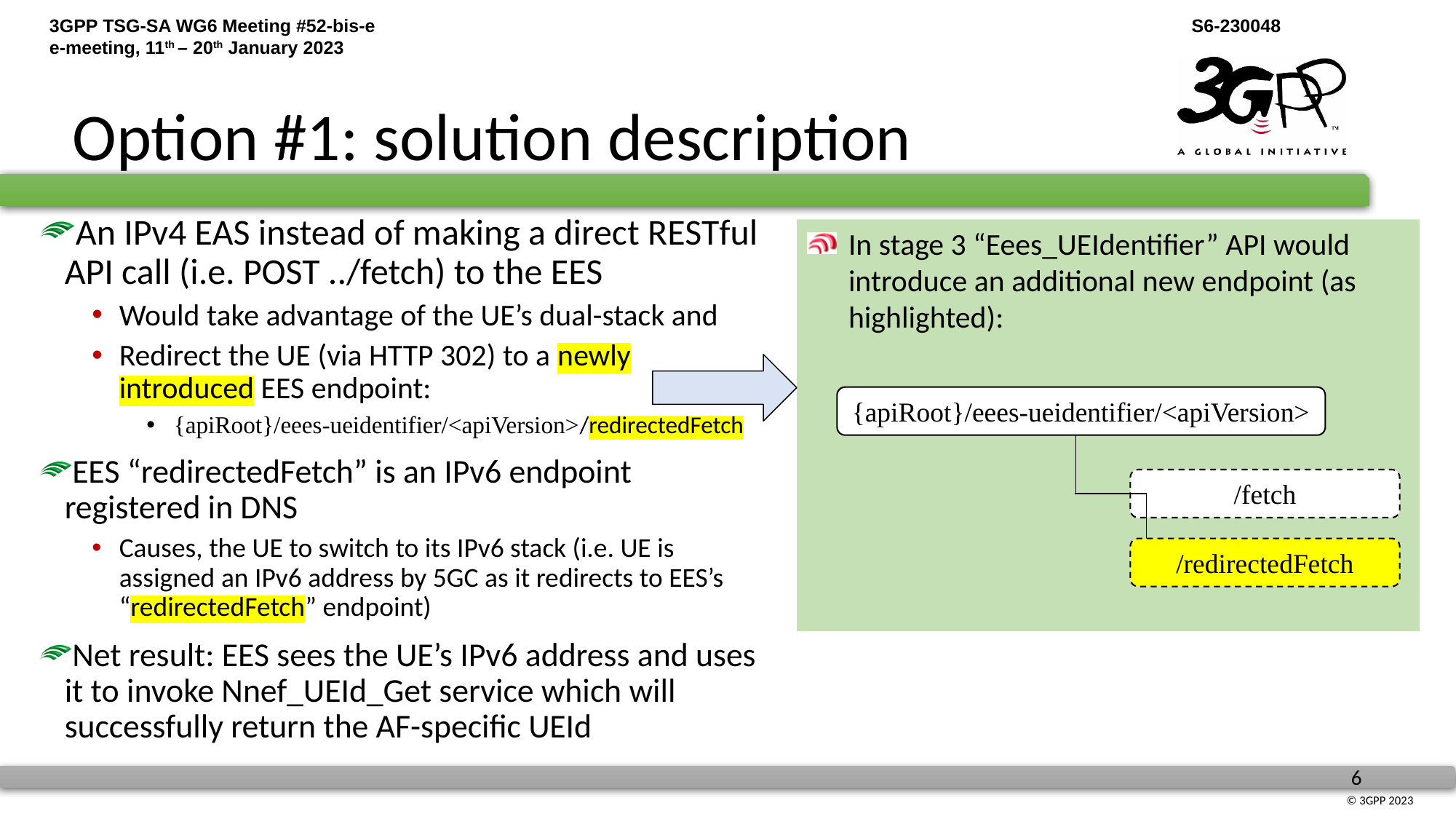

# Option #1: solution description
An IPv4 EAS instead of making a direct RESTful API call (i.e. POST ../fetch) to the EES
Would take advantage of the UE’s dual-stack and
Redirect the UE (via HTTP 302) to a newly introduced EES endpoint:
{apiRoot}/eees-ueidentifier/<apiVersion>/redirectedFetch
EES “redirectedFetch” is an IPv6 endpoint registered in DNS
Causes, the UE to switch to its IPv6 stack (i.e. UE is assigned an IPv6 address by 5GC as it redirects to EES’s “redirectedFetch” endpoint)
Net result: EES sees the UE’s IPv6 address and uses it to invoke Nnef_UEId_Get service which will successfully return the AF-specific UEId

In stage 3 “Eees_UEIdentifier” API would introduce an additional new endpoint (as highlighted):

{apiRoot}/eees-ueidentifier/<apiVersion>
/fetch
/redirectedFetch